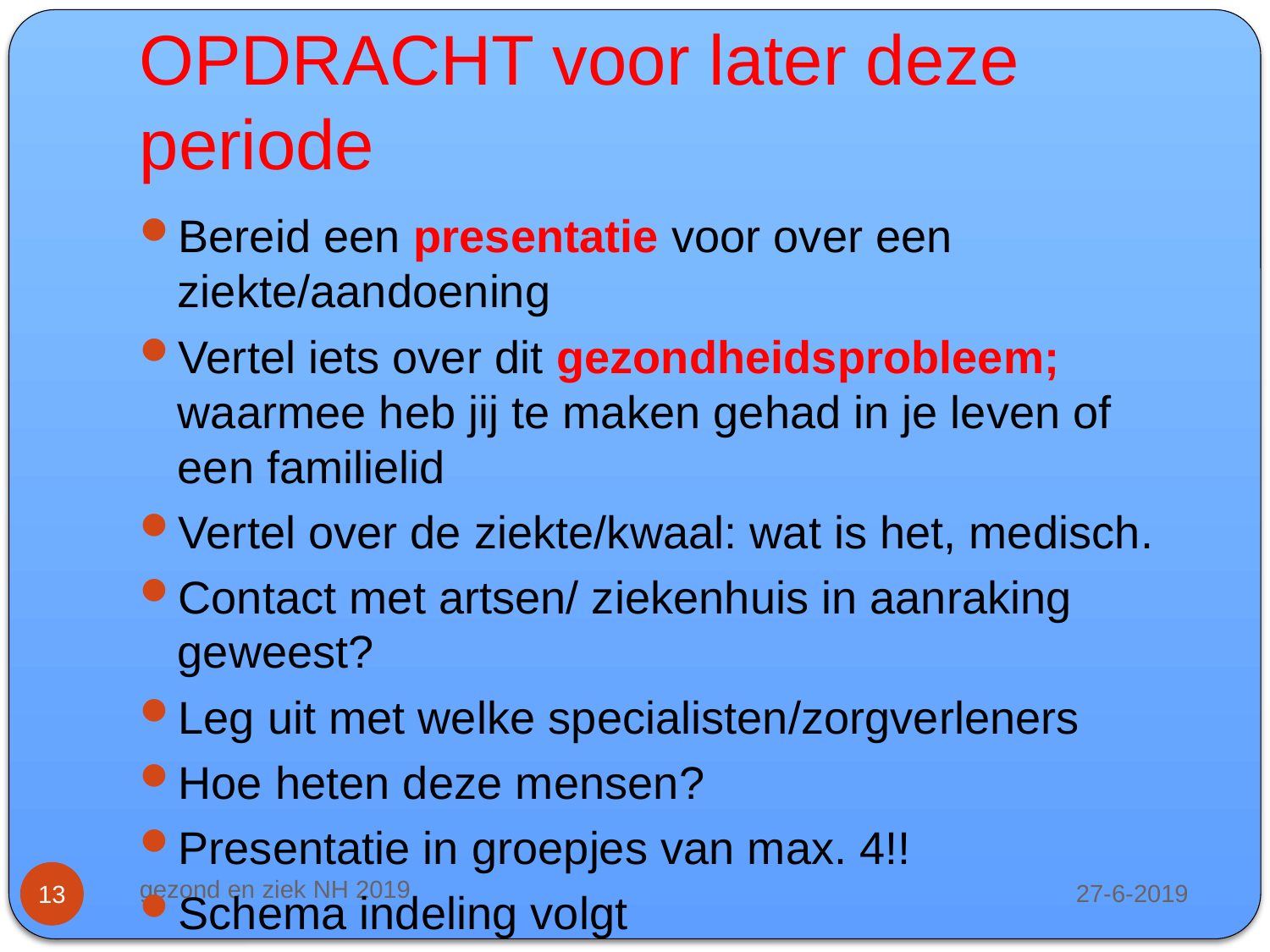

# OPDRACHT voor later deze periode
Bereid een presentatie voor over een ziekte/aandoening
Vertel iets over dit gezondheidsprobleem; waarmee heb jij te maken gehad in je leven of een familielid
Vertel over de ziekte/kwaal: wat is het, medisch.
Contact met artsen/ ziekenhuis in aanraking geweest?
Leg uit met welke specialisten/zorgverleners
Hoe heten deze mensen?
Presentatie in groepjes van max. 4!!
Schema indeling volgt

gezond en ziek NH 2019
27-6-2019
13